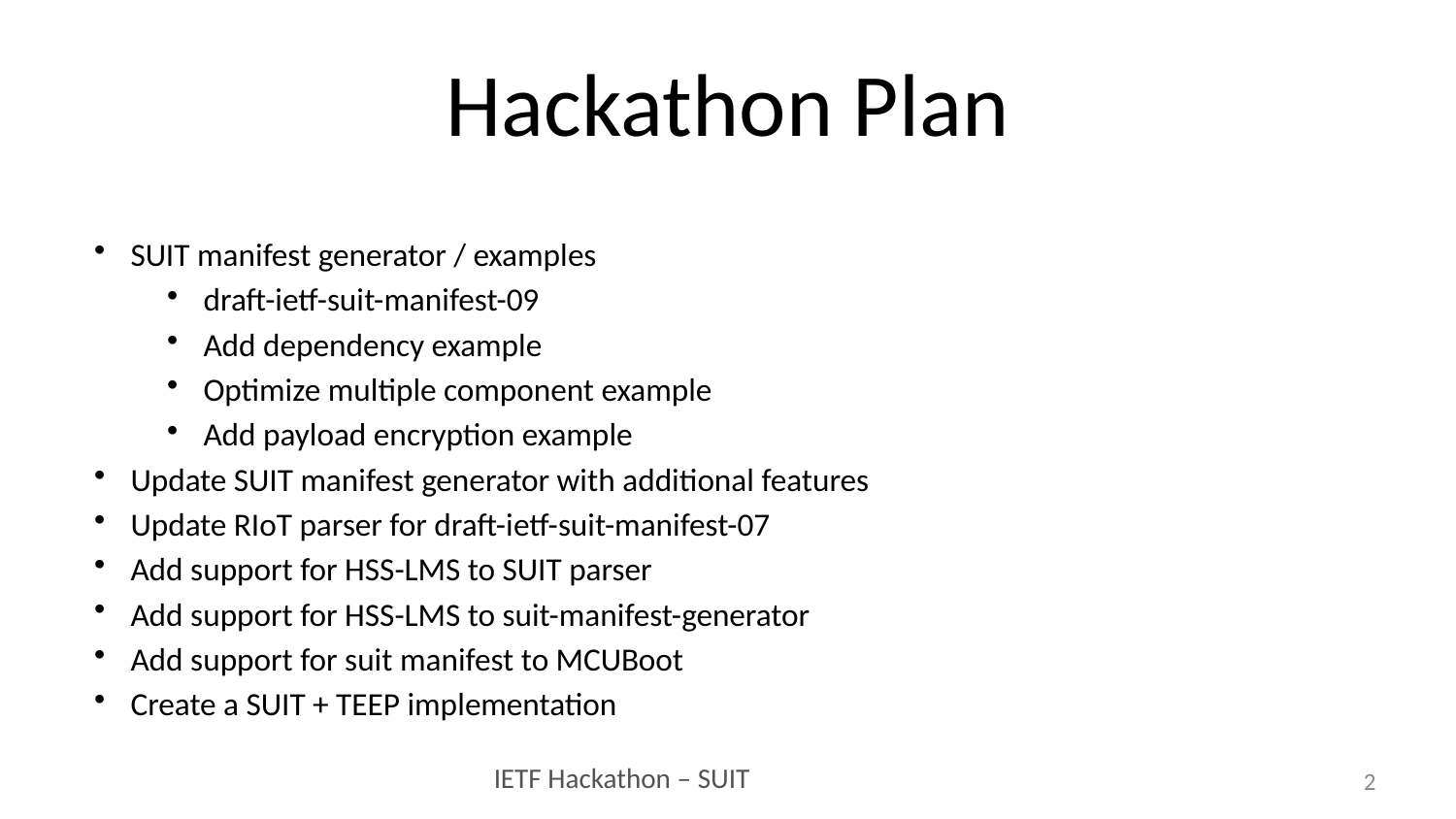

# Hackathon Plan
SUIT manifest generator / examples
draft-ietf-suit-manifest-09
Add dependency example
Optimize multiple component example
Add payload encryption example
Update SUIT manifest generator with additional features
Update RIoT parser for draft-ietf-suit-manifest-07
Add support for HSS-LMS to SUIT parser
Add support for HSS-LMS to suit-manifest-generator
Add support for suit manifest to MCUBoot
Create a SUIT + TEEP implementation

2